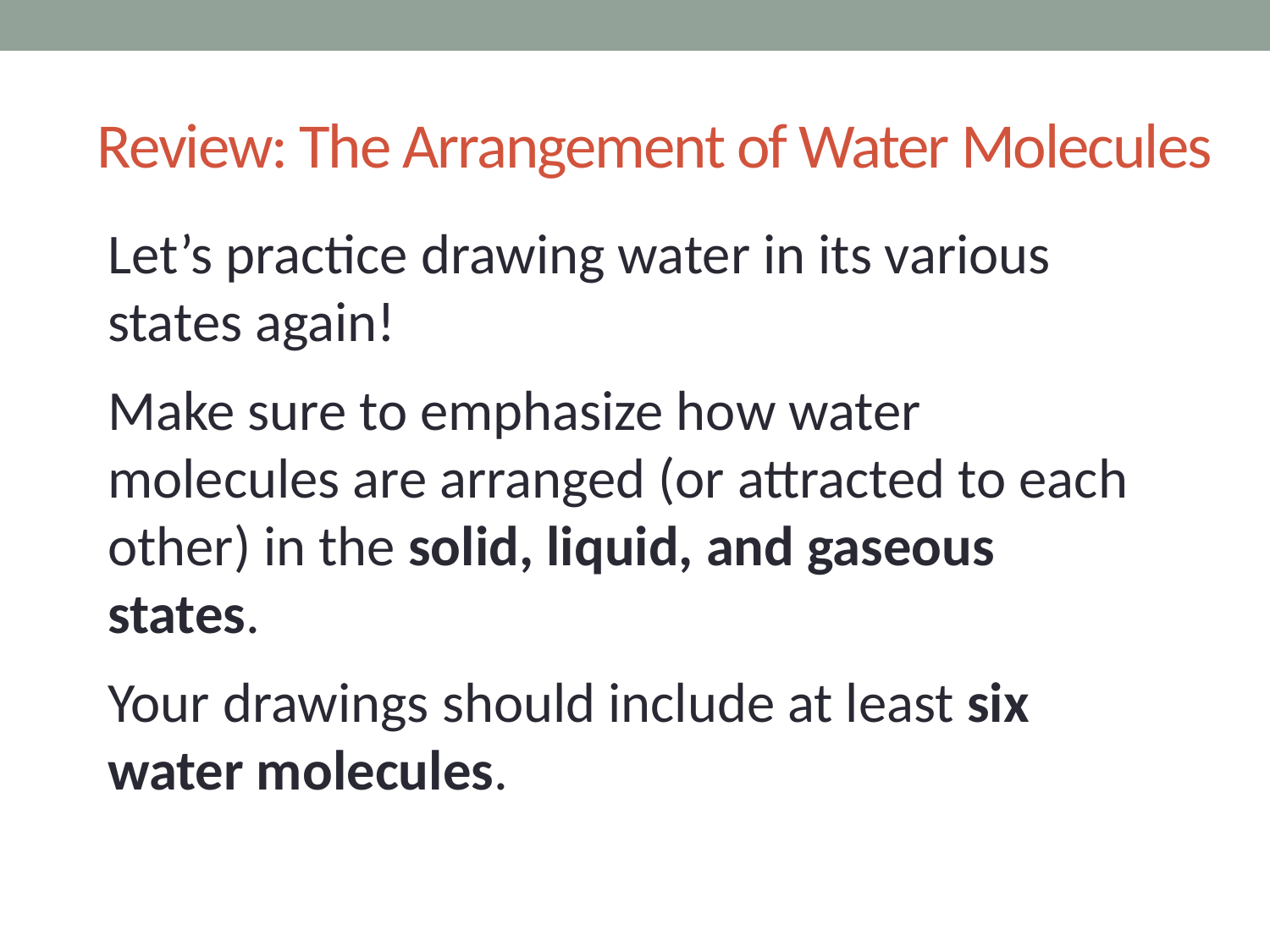

Review: The Arrangement of Water Molecules
Let’s practice drawing water in its various states again!
Make sure to emphasize how water molecules are arranged (or attracted to each other) in the solid, liquid, and gaseous states.
Your drawings should include at least six water molecules.